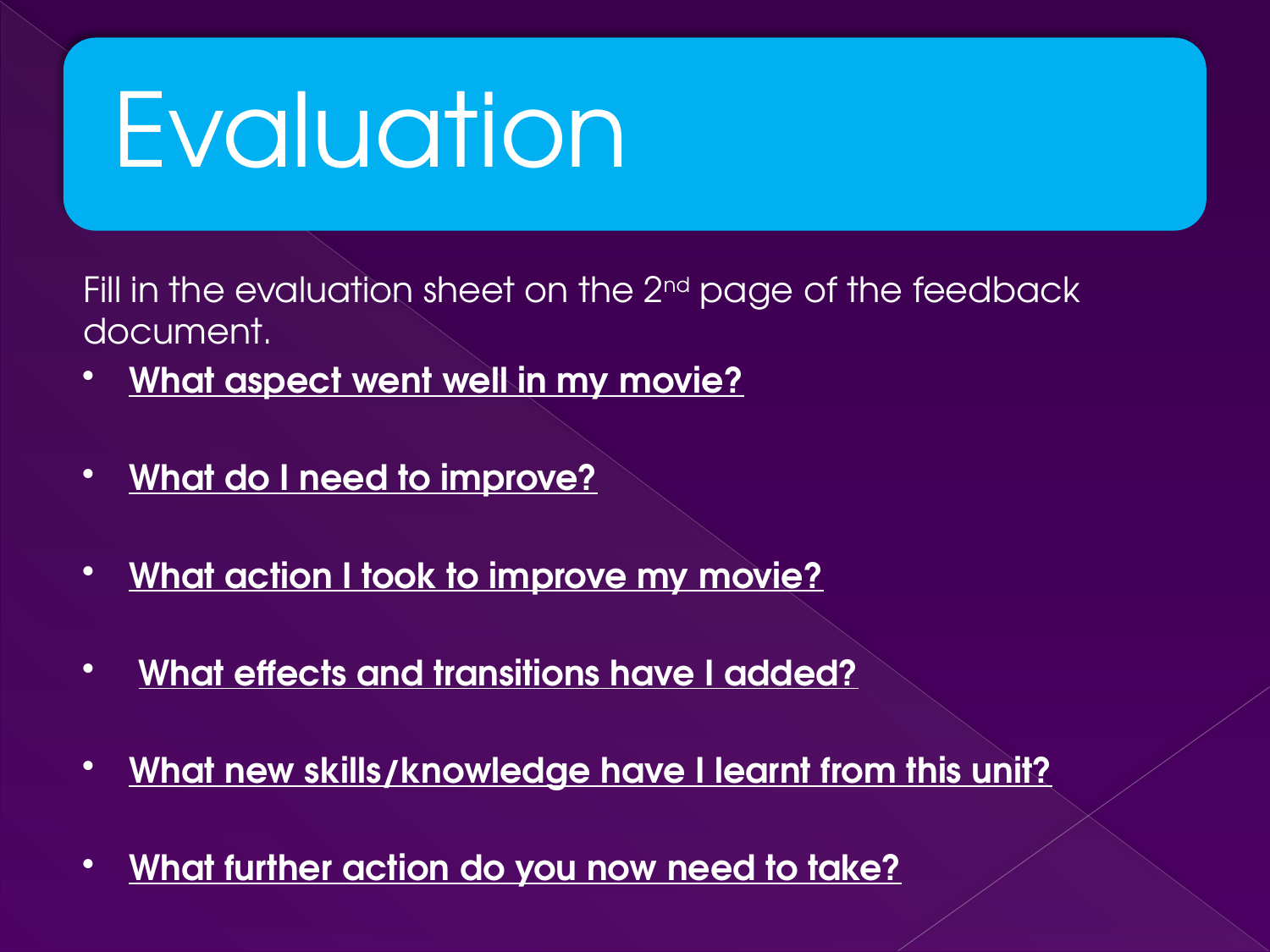

Evaluation
Fill in the evaluation sheet on the 2nd page of the feedback document.
What aspect went well in my movie?

What do I need to improve?

What action I took to improve my movie?

 What effects and transitions have I added?

What new skills/knowledge have I learnt from this unit?

What further action do you now need to take?